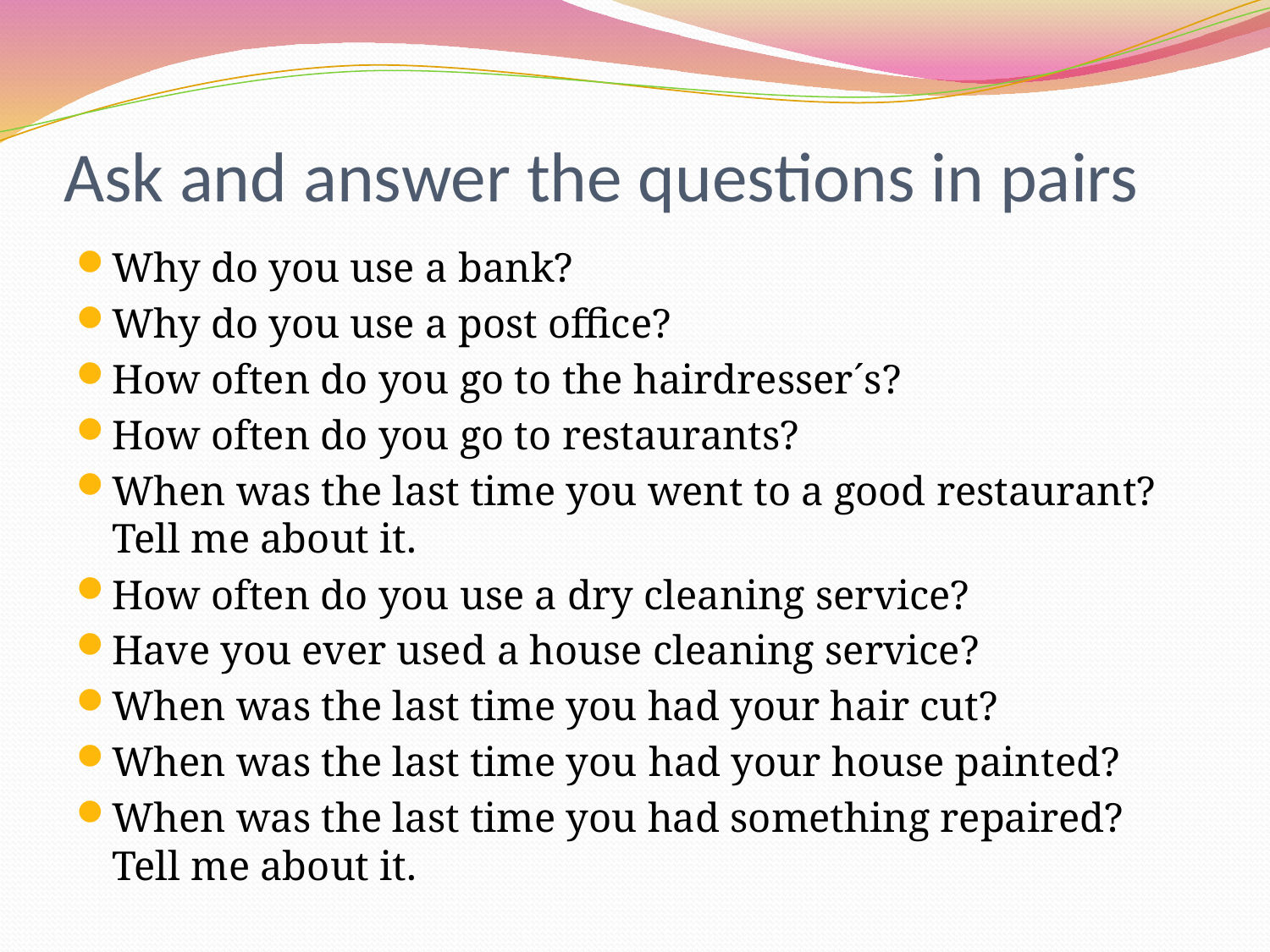

# Ask and answer the questions in pairs
Why do you use a bank?
Why do you use a post office?
How often do you go to the hairdresser´s?
How often do you go to restaurants?
When was the last time you went to a good restaurant? Tell me about it.
How often do you use a dry cleaning service?
Have you ever used a house cleaning service?
When was the last time you had your hair cut?
When was the last time you had your house painted?
When was the last time you had something repaired? Tell me about it.